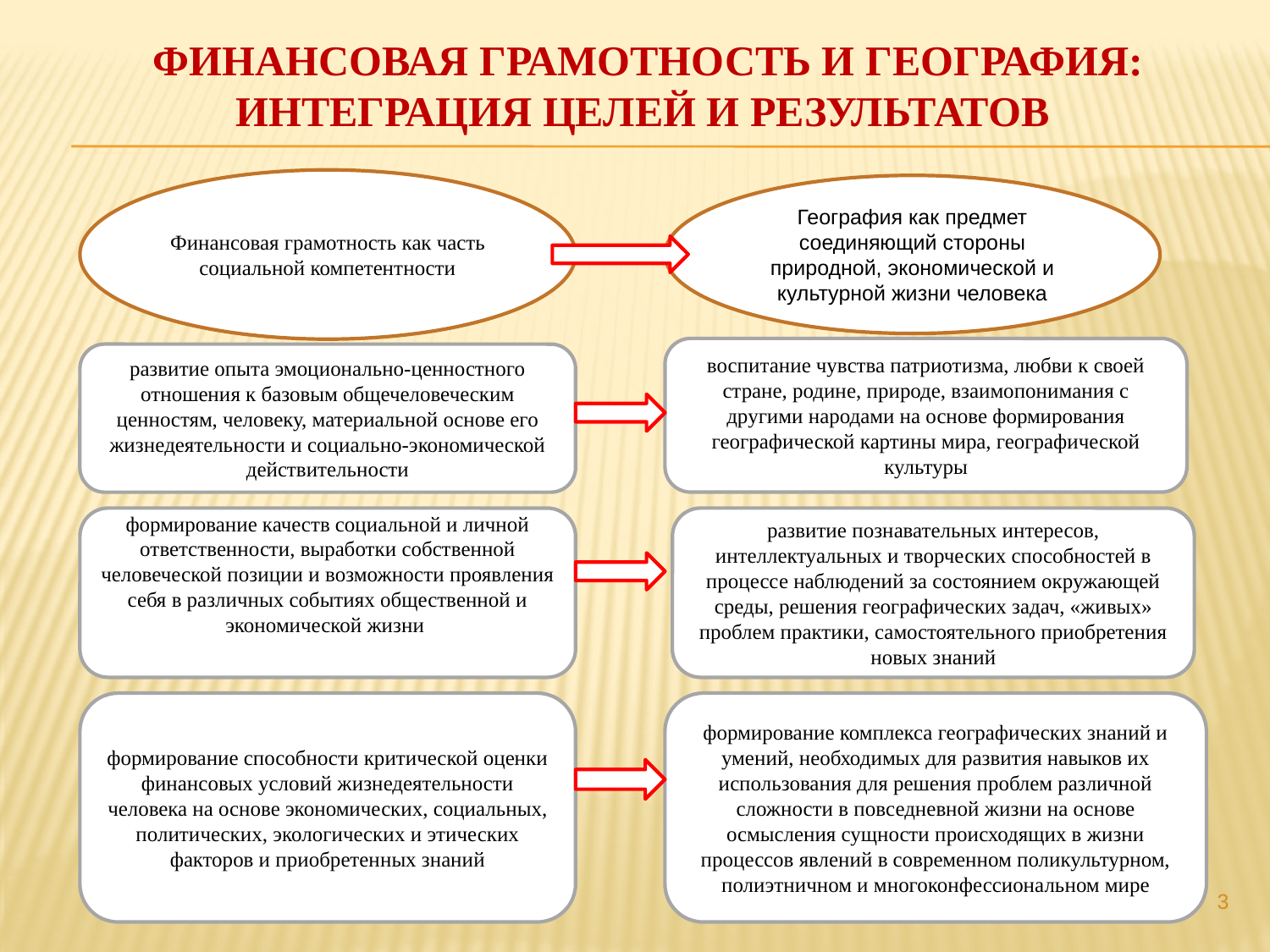

# Финансовая грамотность и география: интеграция целей и результатов
Финансовая грамотность как часть социальной компетентности
География как предмет соединяющий стороны природной, экономической и культурной жизни человека

воспитание чувства патриотизма, любви к своей стране, родине, природе, взаимопонимания с другими народами на основе формирования географической картины мира, географической культуры
развитие опыта эмоционально-ценностного отношения к базовым общечеловеческим ценностям, человеку, материальной основе его жизнедеятельности и социально-экономической действительности

формирование качеств социальной и личной ответственности, выработки собственной человеческой позиции и возможности проявления себя в различных событиях общественной и экономической жизни

развитие познавательных интересов, интеллектуальных и творческих способностей в процессе наблюдений за состоянием окружающей среды, решения географических задач, «живых» проблем практики, самостоятельного приобретения новых знаний

формирование способности критической оценки финансовых условий жизнедеятельности человека на основе экономических, социальных, политических, экологических и этических факторов и приобретенных знаний
формирование комплекса географических знаний и умений, необходимых для развития навыков их использования для решения проблем различной сложности в повседневной жизни на основе осмысления сущности происходящих в жизни процессов явлений в современном поликультурном, полиэтничном и многоконфессиональном мире

3